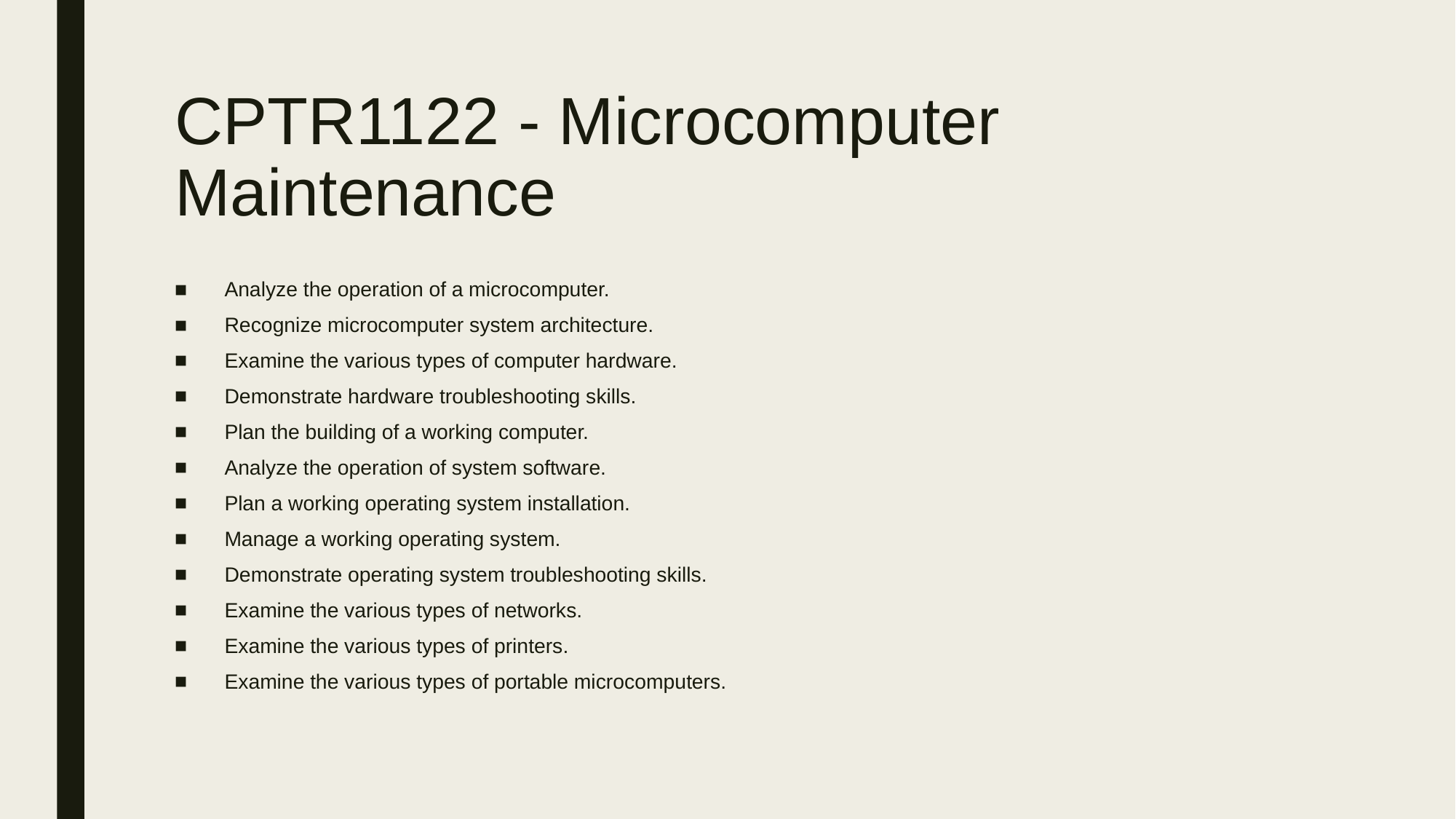

# CPTR1122 - Microcomputer Maintenance
Analyze the operation of a microcomputer.
Recognize microcomputer system architecture.
Examine the various types of computer hardware.
Demonstrate hardware troubleshooting skills.
Plan the building of a working computer.
Analyze the operation of system software.
Plan a working operating system installation.
Manage a working operating system.
Demonstrate operating system troubleshooting skills.
Examine the various types of networks.
Examine the various types of printers.
Examine the various types of portable microcomputers.